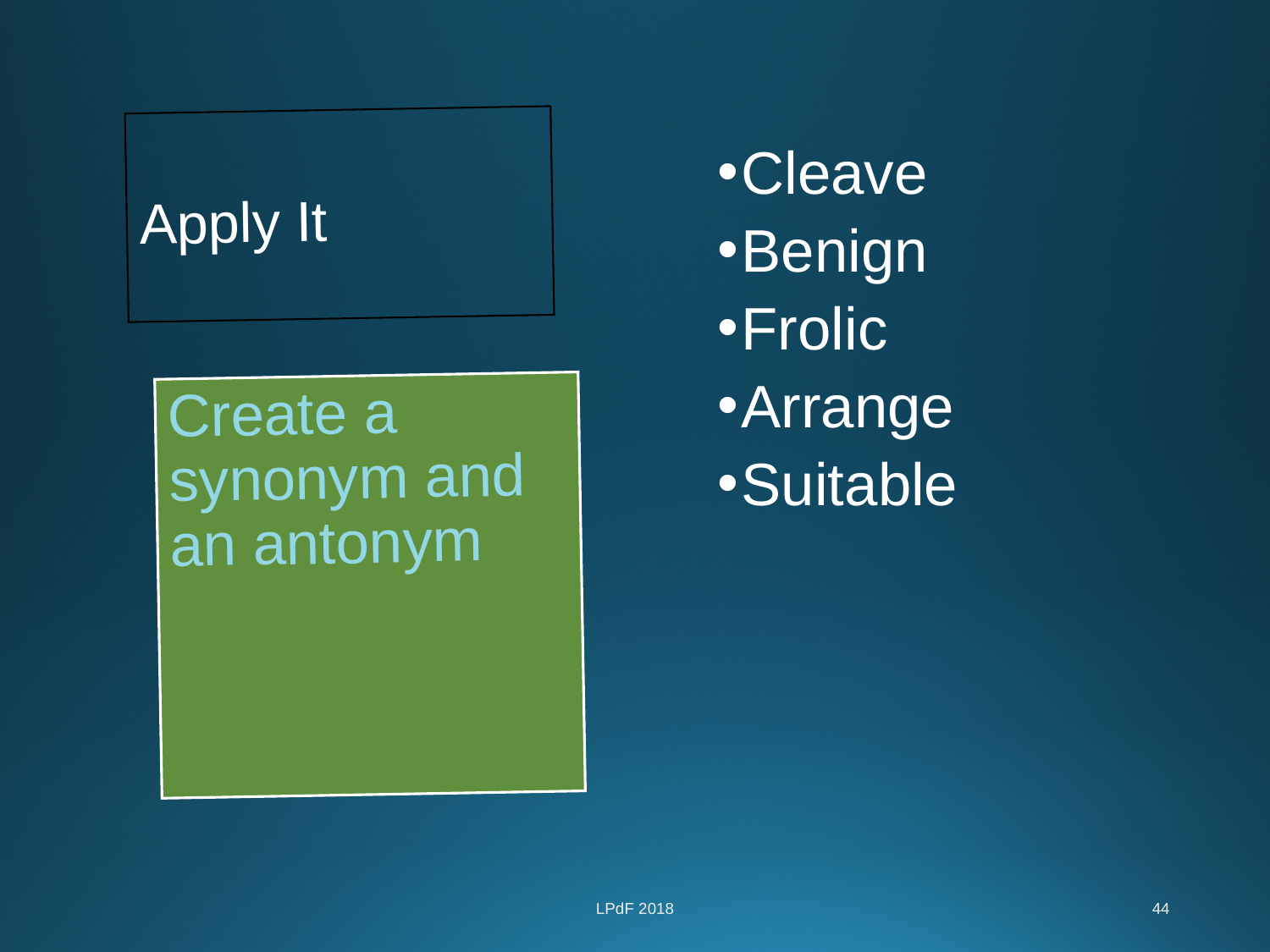

# Apply It
Cleave
Benign
Frolic
Arrange
Suitable
Create a synonym and an antonym
LPdF 2018
44